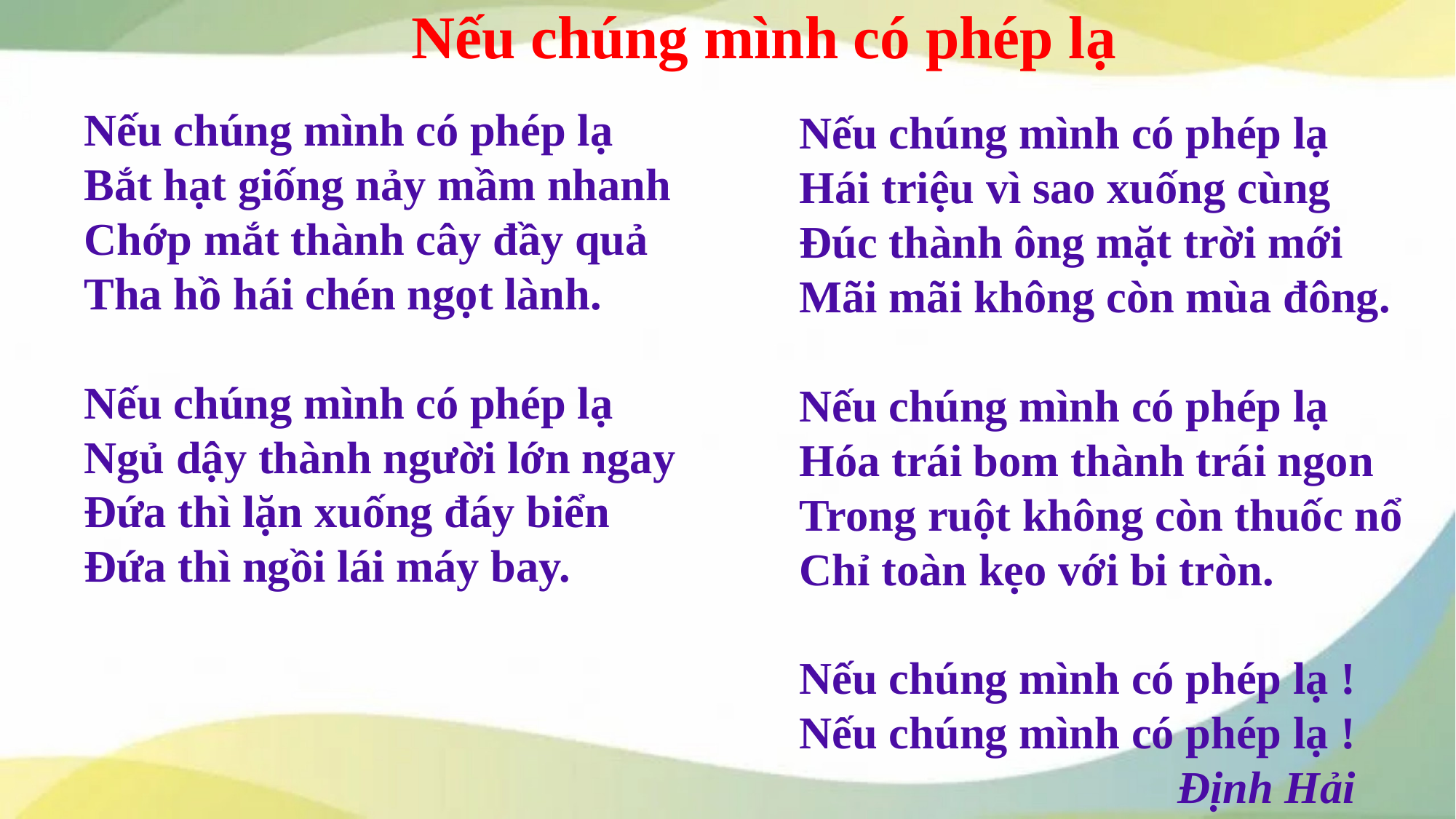

Nếu chúng mình có phép lạ
Nếu chúng mình có phép lạ
Bắt hạt giống nảy mầm nhanh
Chớp mắt thành cây đầy quả
Tha hồ hái chén ngọt lành.

Nếu chúng mình có phép lạ
Ngủ dậy thành người lớn ngay
Đứa thì lặn xuống đáy biển
Đứa thì ngồi lái máy bay.

Nếu chúng mình có phép lạ
Hái triệu vì sao xuống cùng
Đúc thành ông mặt trời mới
Mãi mãi không còn mùa đông.

Nếu chúng mình có phép lạ
Hóa trái bom thành trái ngon
Trong ruột không còn thuốc nổ
Chỉ toàn kẹo với bi tròn.

Nếu chúng mình có phép lạ !
Nếu chúng mình có phép lạ !
                                 Định Hải
#